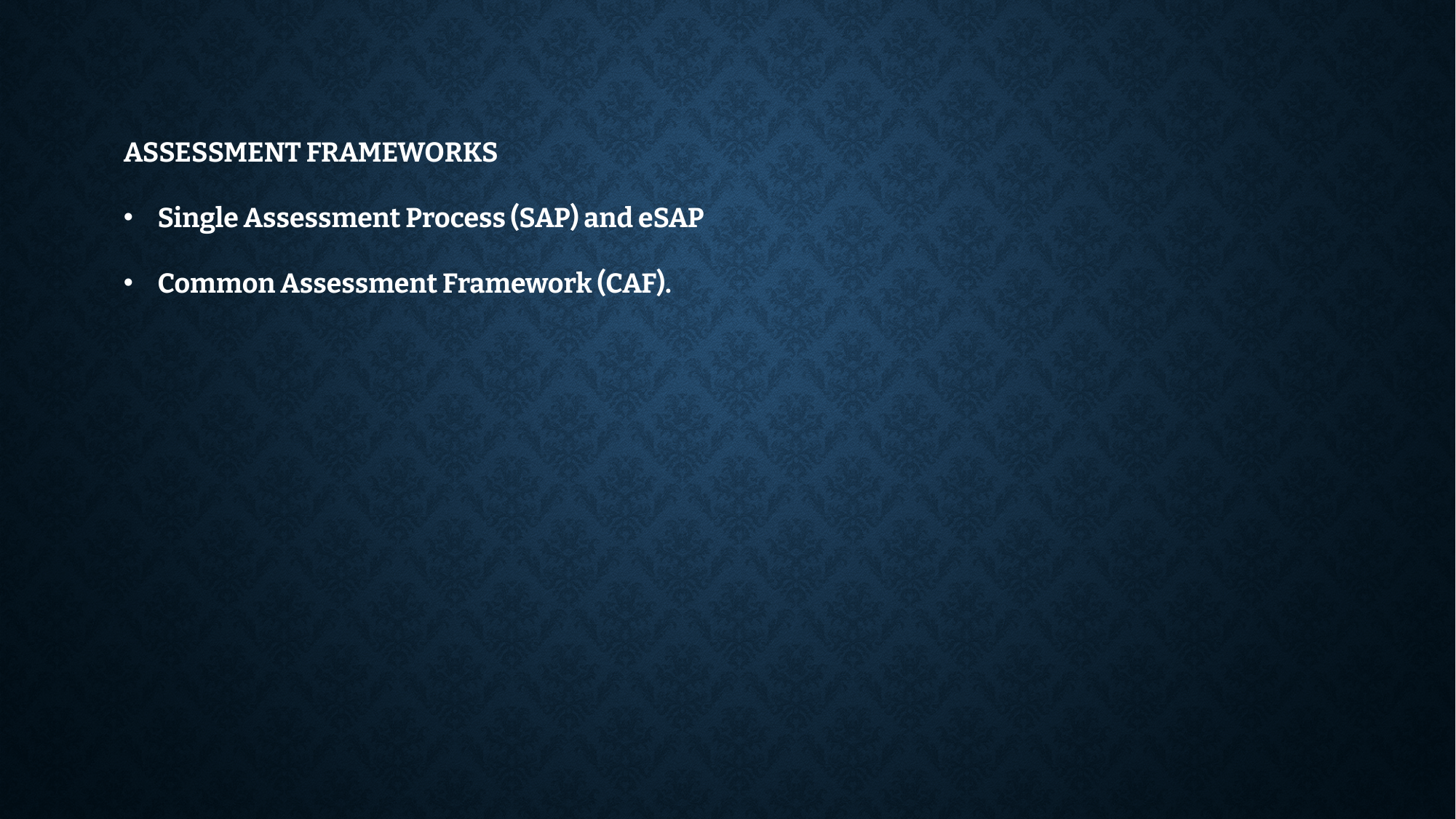

ASSESSMENT FRAMEWORKS

Single Assessment Process (SAP) and eSAP

Common Assessment Framework (CAF).